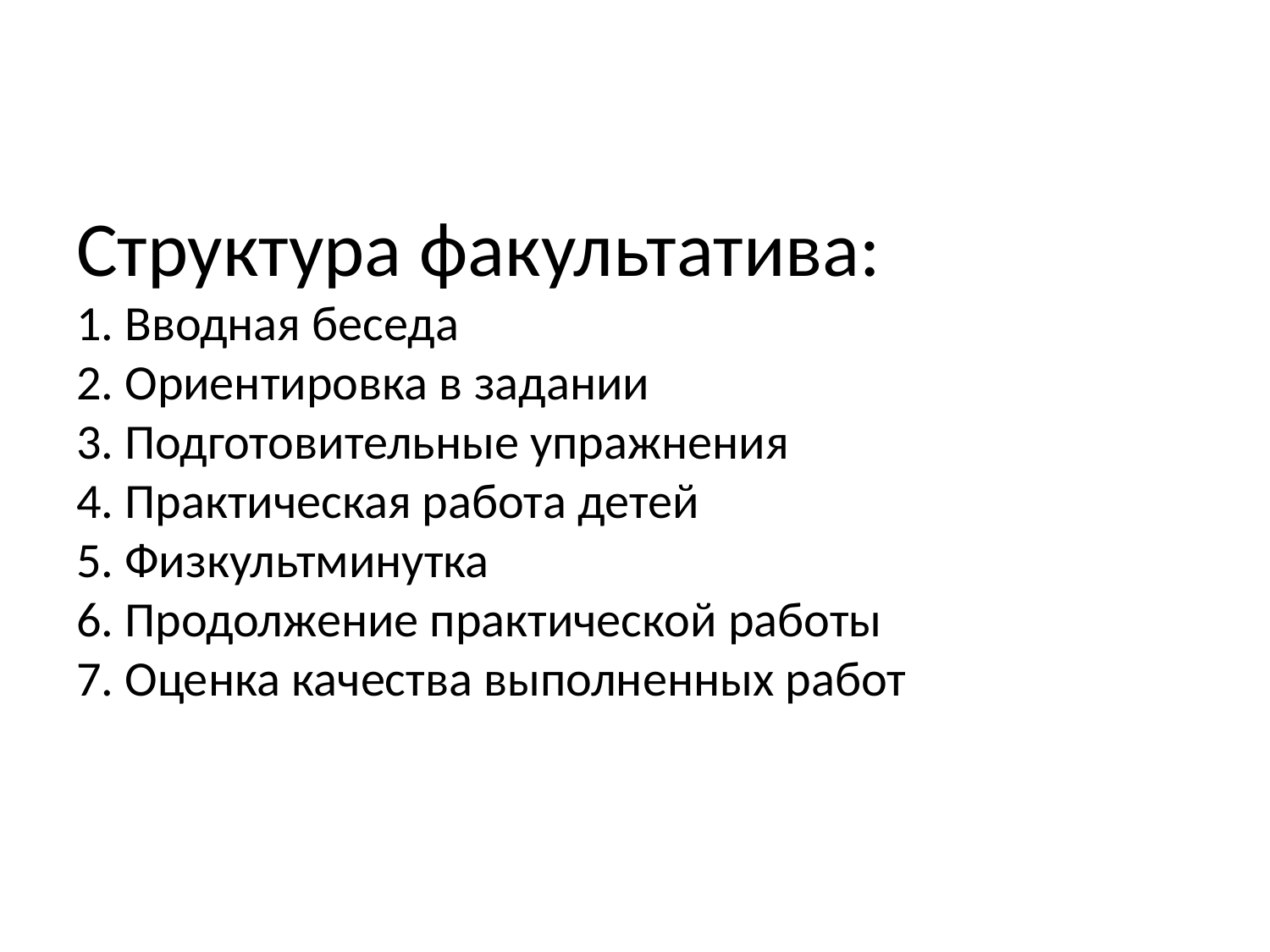

# Структура факультатива: 1. Вводная беседа 2. Ориентировка в задании 3. Подготовительные упражнения 4. Практическая работа детей 5. Физкультминутка 6. Продолжение практической работы 7. Оценка качества выполненных работ